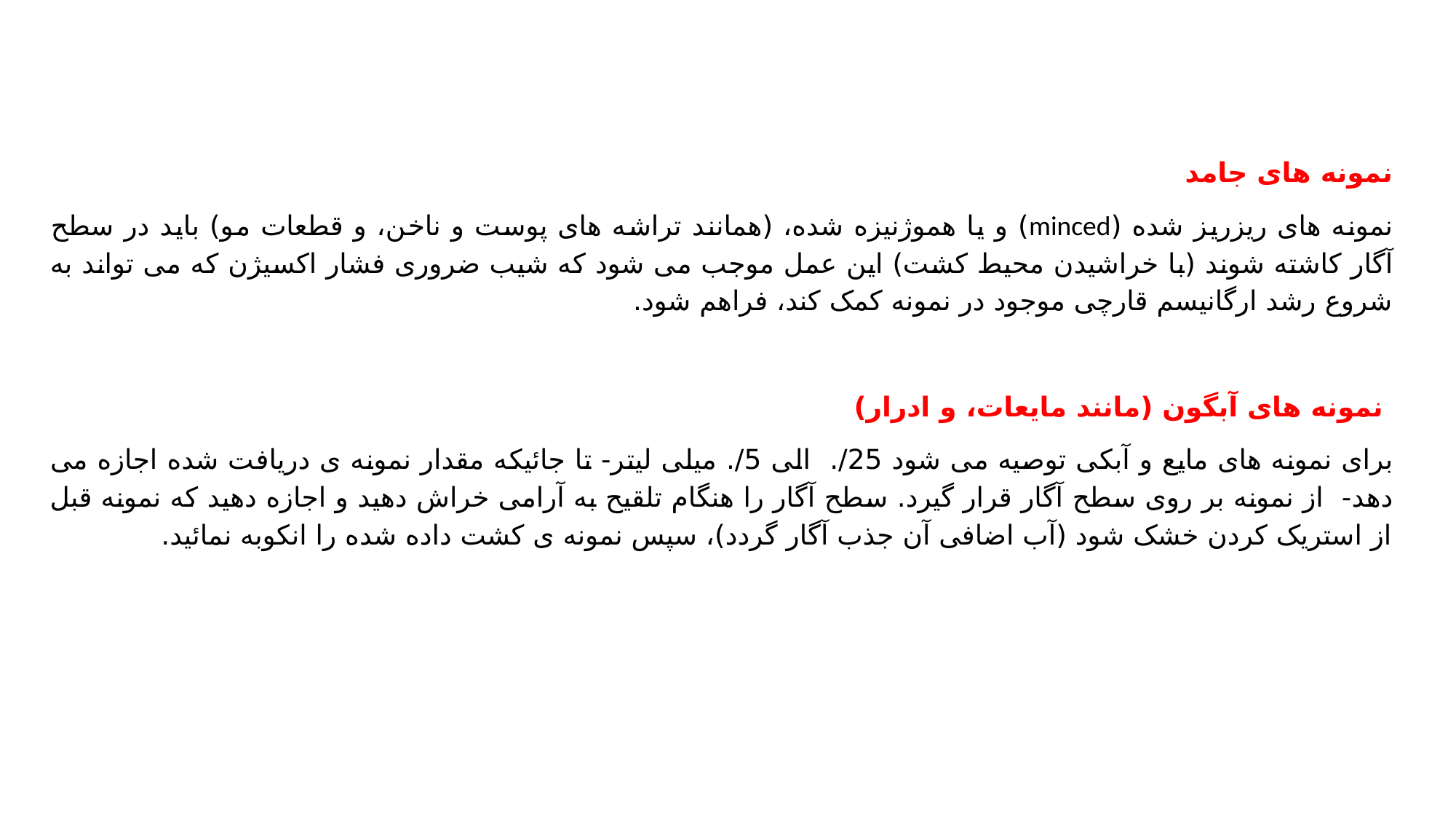

نمونه های جامد
نمونه های ریزریز شده (minced) و یا هموژنیزه شده، (همانند تراشه های پوست و ناخن، و قطعات مو) باید در سطح آگار کاشته شوند (با خراشیدن محیط کشت) این عمل موجب می شود که شیب ضروری فشار اکسیژن که می تواند به شروع رشد ارگانیسم قارچی موجود در نمونه کمک کند، فراهم شود.

 نمونه های آبگون (مانند مایعات، و ادرار)
برای نمونه های مایع و آبکی توصیه می شود 25/.  الی 5/. میلی لیتر- تا جائیکه مقدار نمونه ی دریافت شده اجازه می دهد-  از نمونه بر روی سطح آگار قرار گیرد. سطح آگار را هنگام تلقیح به آرامی خراش دهید و اجازه دهید که نمونه قبل از استریک کردن خشک شود (آب اضافی آن جذب آگار گردد)، سپس نمونه ی کشت داده شده را انکوبه نمائید.